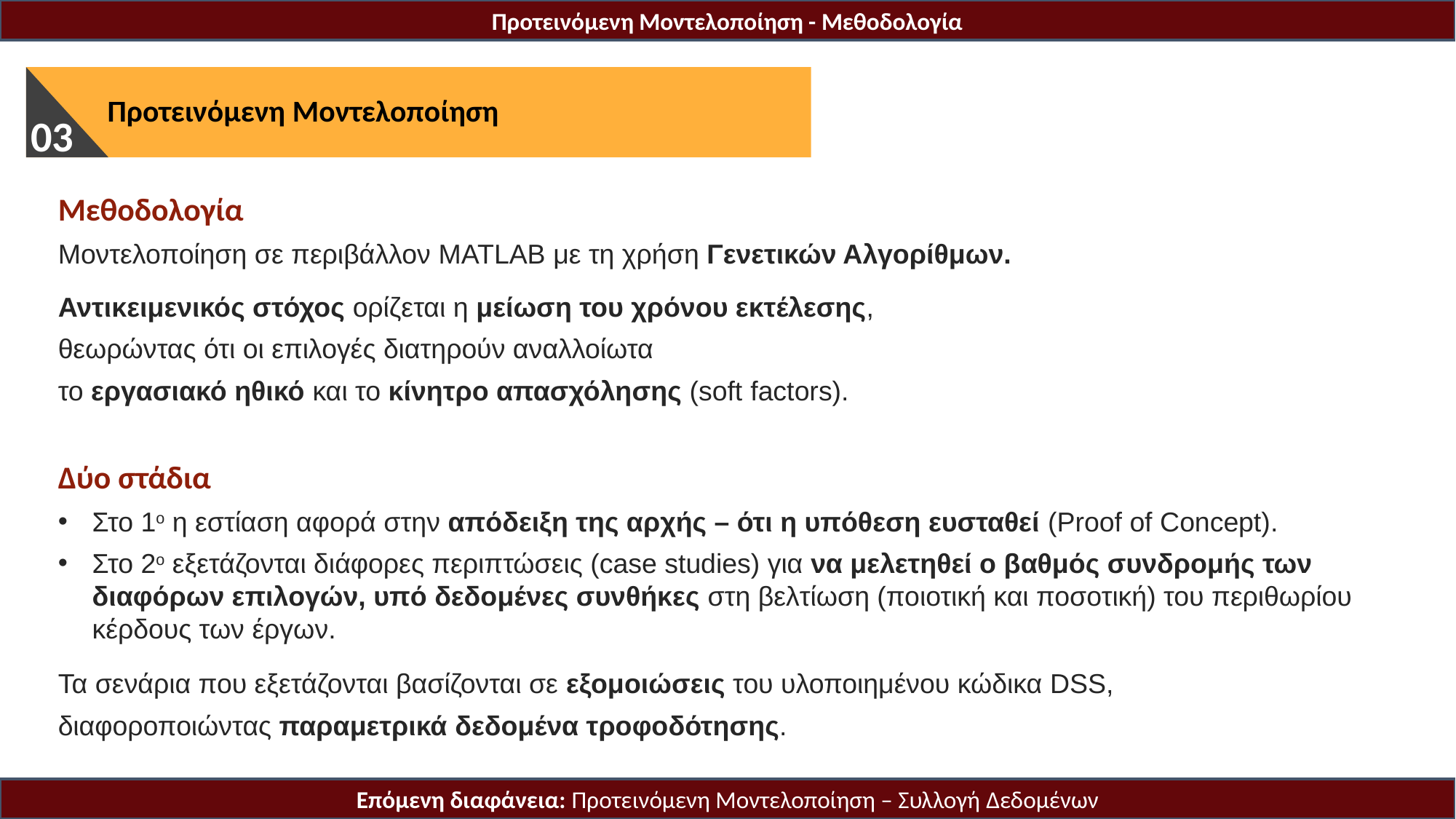

Προτεινόμενη Μοντελοποίηση - Μεθοδολογία
Κρατούσα Κατάσταση
     Τεχνολογία Πληροφορίας & Επικοινωνίας

 Προτεινόμενη Μοντελοποίηση
01
03
Μεθοδολογία
Μοντελοποίηση σε περιβάλλον MATLAB με τη χρήση Γενετικών Αλγορίθμων.

Αντικειμενικός στόχος ορίζεται η μείωση του χρόνου εκτέλεσης,
θεωρώντας ότι οι επιλογές διατηρούν αναλλοίωτα
το εργασιακό ηθικό και το κίνητρο απασχόλησης (soft factors).

Δύο στάδια
Στο 1ο η εστίαση αφορά στην απόδειξη της αρχής – ότι η υπόθεση ευσταθεί (Proof of Concept).
Στο 2ο εξετάζονται διάφορες περιπτώσεις (case studies) για να μελετηθεί ο βαθμός συνδρομής των διαφόρων επιλογών, υπό δεδομένες συνθήκες στη βελτίωση (ποιοτική και ποσοτική) του περιθωρίου κέρδους των έργων.

Τα σενάρια που εξετάζονται βασίζονται σε εξομοιώσεις του υλοποιημένου κώδικα DSS,
διαφοροποιώντας παραμετρικά δεδομένα τροφοδότησης.
Επόμενη διαφάνεια: Προτεινόμενη Μοντελοποίηση – Συλλογή Δεδομένων